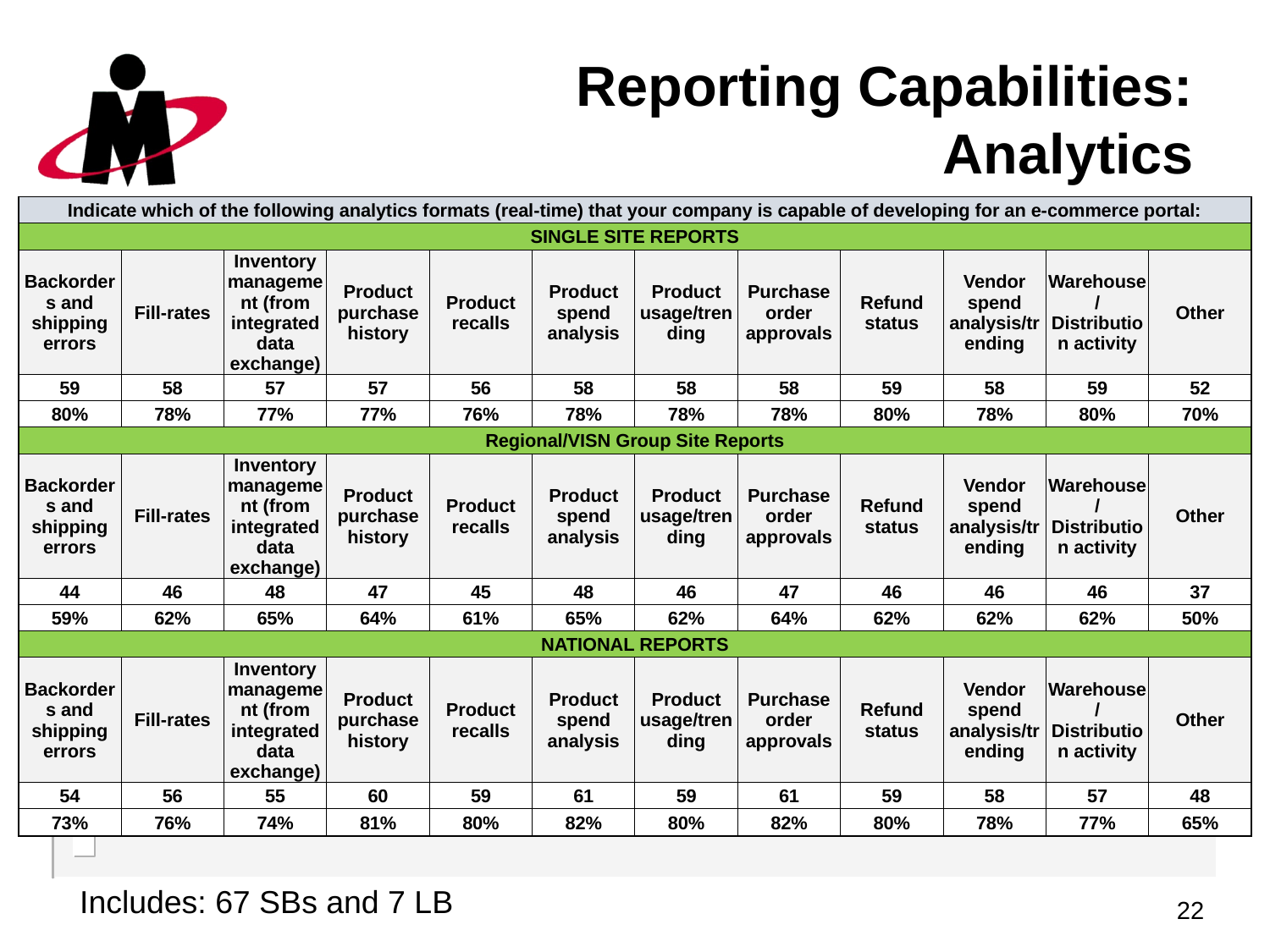

# Reporting Capabilities: Analytics
| Indicate which of the following analytics formats (real-time) that your company is capable of developing for an e-commerce portal: |  |  |  |  |  |  |  |  |  |  |  |
| --- | --- | --- | --- | --- | --- | --- | --- | --- | --- | --- | --- |
| SINGLE SITE REPORTS |  |  |  |  |  |  |  |  |  |  |  |
| Backorders and shipping errors | Fill-rates | Inventory management (from integrated data exchange) | Product purchase history | Product recalls | Product spend analysis | Product usage/trending | Purchase order approvals | Refund status | Vendor spend analysis/trending | Warehouse/Distribution activity | Other |
| 59 | 58 | 57 | 57 | 56 | 58 | 58 | 58 | 59 | 58 | 59 | 52 |
| 80% | 78% | 77% | 77% | 76% | 78% | 78% | 78% | 80% | 78% | 80% | 70% |
| Regional/VISN Group Site Reports |  |  |  |  |  |  |  |  |  |  |  |
| Backorders and shipping errors | Fill-rates | Inventory management (from integrated data exchange) | Product purchase history | Product recalls | Product spend analysis | Product usage/trending | Purchase order approvals | Refund status | Vendor spend analysis/trending | Warehouse/Distribution activity | Other |
| 44 | 46 | 48 | 47 | 45 | 48 | 46 | 47 | 46 | 46 | 46 | 37 |
| 59% | 62% | 65% | 64% | 61% | 65% | 62% | 64% | 62% | 62% | 62% | 50% |
| NATIONAL REPORTS |  |  |  |  |  |  |  |  |  |  |  |
| Backorders and shipping errors | Fill-rates | Inventory management (from integrated data exchange) | Product purchase history | Product recalls | Product spend analysis | Product usage/trending | Purchase order approvals | Refund status | Vendor spend analysis/trending | Warehouse/Distribution activity | Other |
| 54 | 56 | 55 | 60 | 59 | 61 | 59 | 61 | 59 | 58 | 57 | 48 |
| 73% | 76% | 74% | 81% | 80% | 82% | 80% | 82% | 80% | 78% | 77% | 65% |
Includes: 67 SBs and 7 LB
22